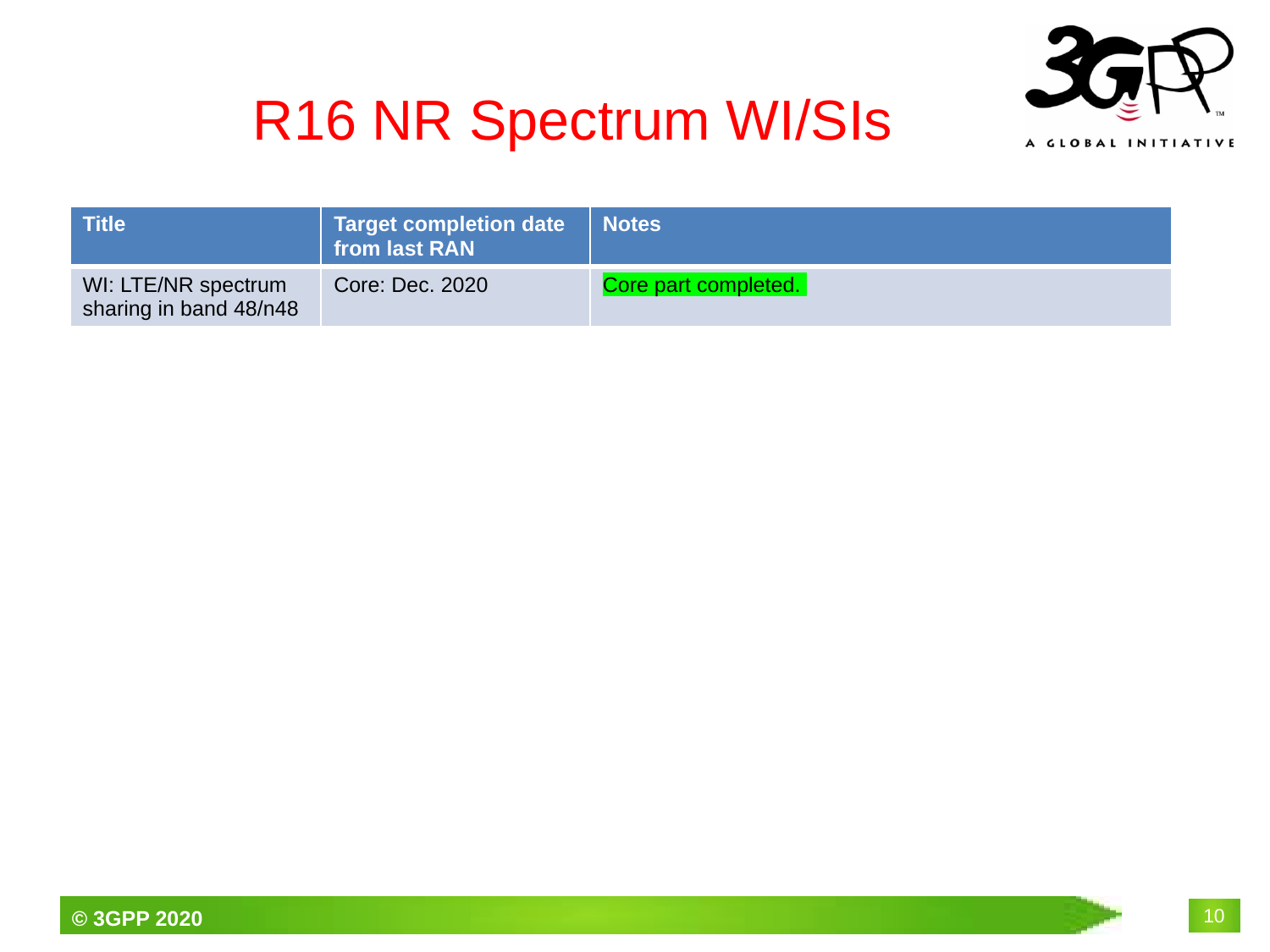

# R16 NR Spectrum WI/SIs
| Title | Target completion date from last RAN | Notes |
| --- | --- | --- |
| WI: LTE/NR spectrum sharing in band 48/n48 | Core: Dec. 2020 | Core part completed. |
10